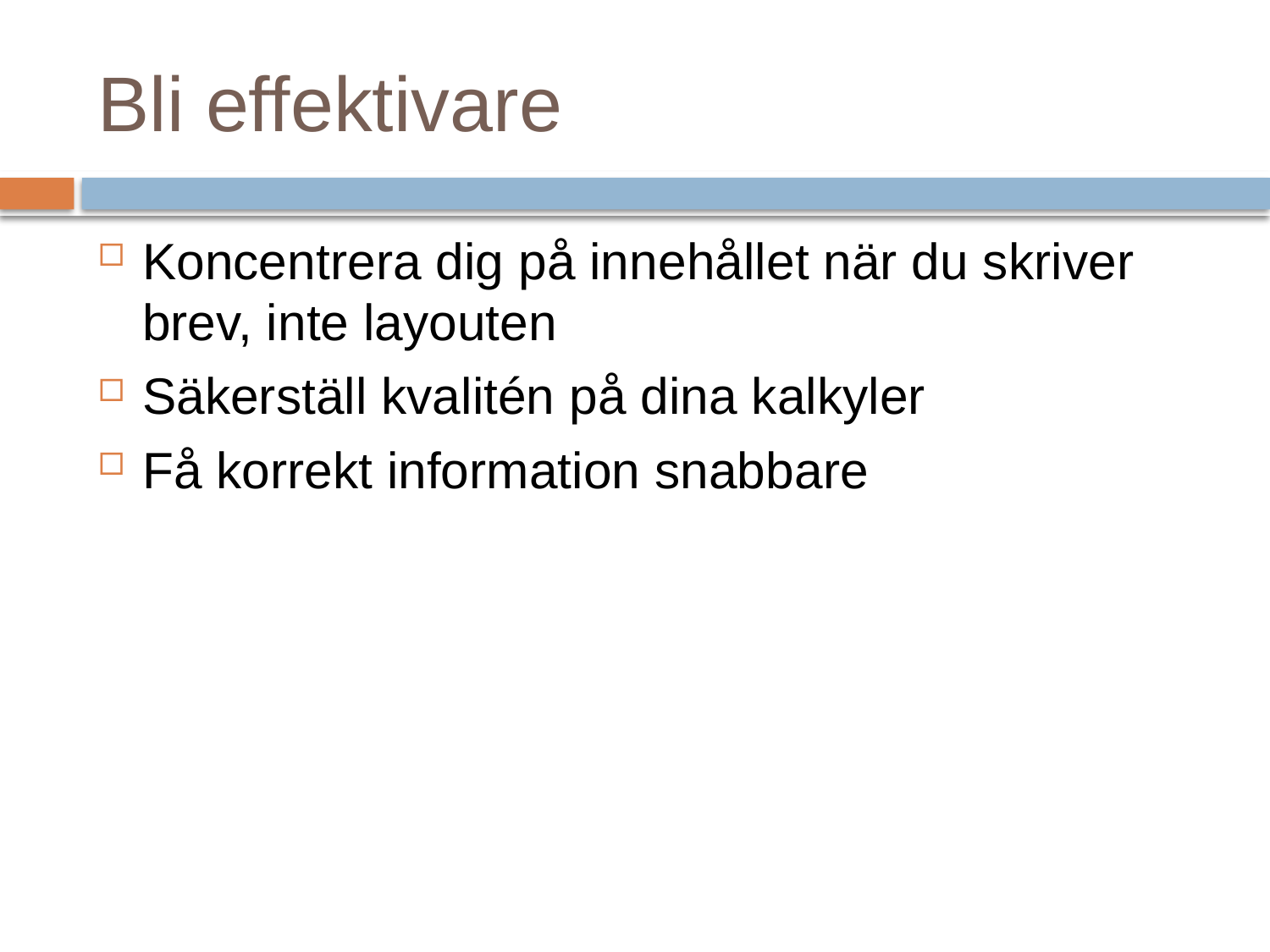

# Bli effektivare
Koncentrera dig på innehållet när du skriver brev, inte layouten
Säkerställ kvalitén på dina kalkyler
Få korrekt information snabbare